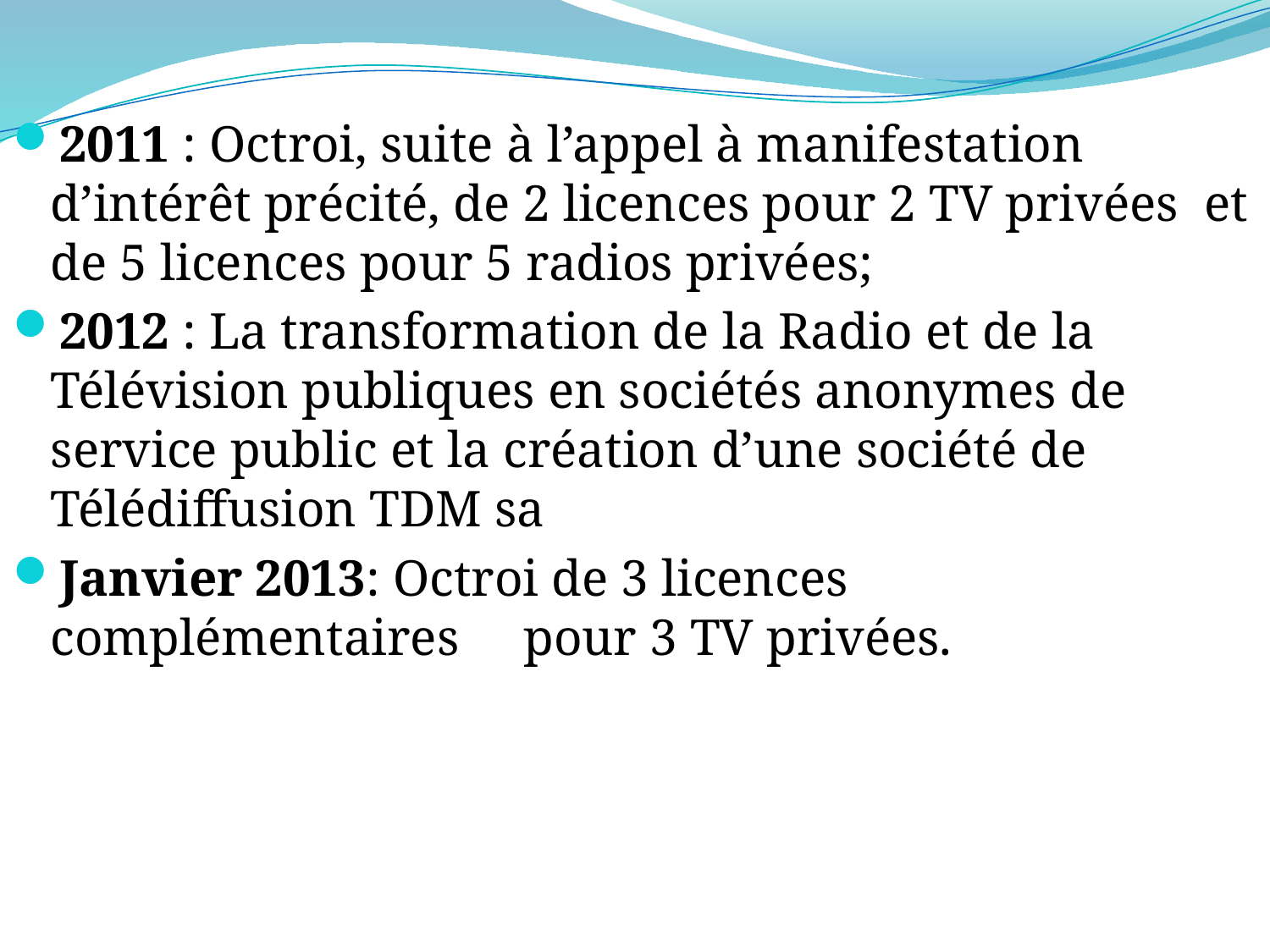

2011 : Octroi, suite à l’appel à manifestation d’intérêt précité, de 2 licences pour 2 TV privées  et de 5 licences pour 5 radios privées;
2012 : La transformation de la Radio et de la Télévision publiques en sociétés anonymes de service public et la création d’une société de Télédiffusion TDM sa
Janvier 2013: Octroi de 3 licences complémentaires     pour 3 TV privées.